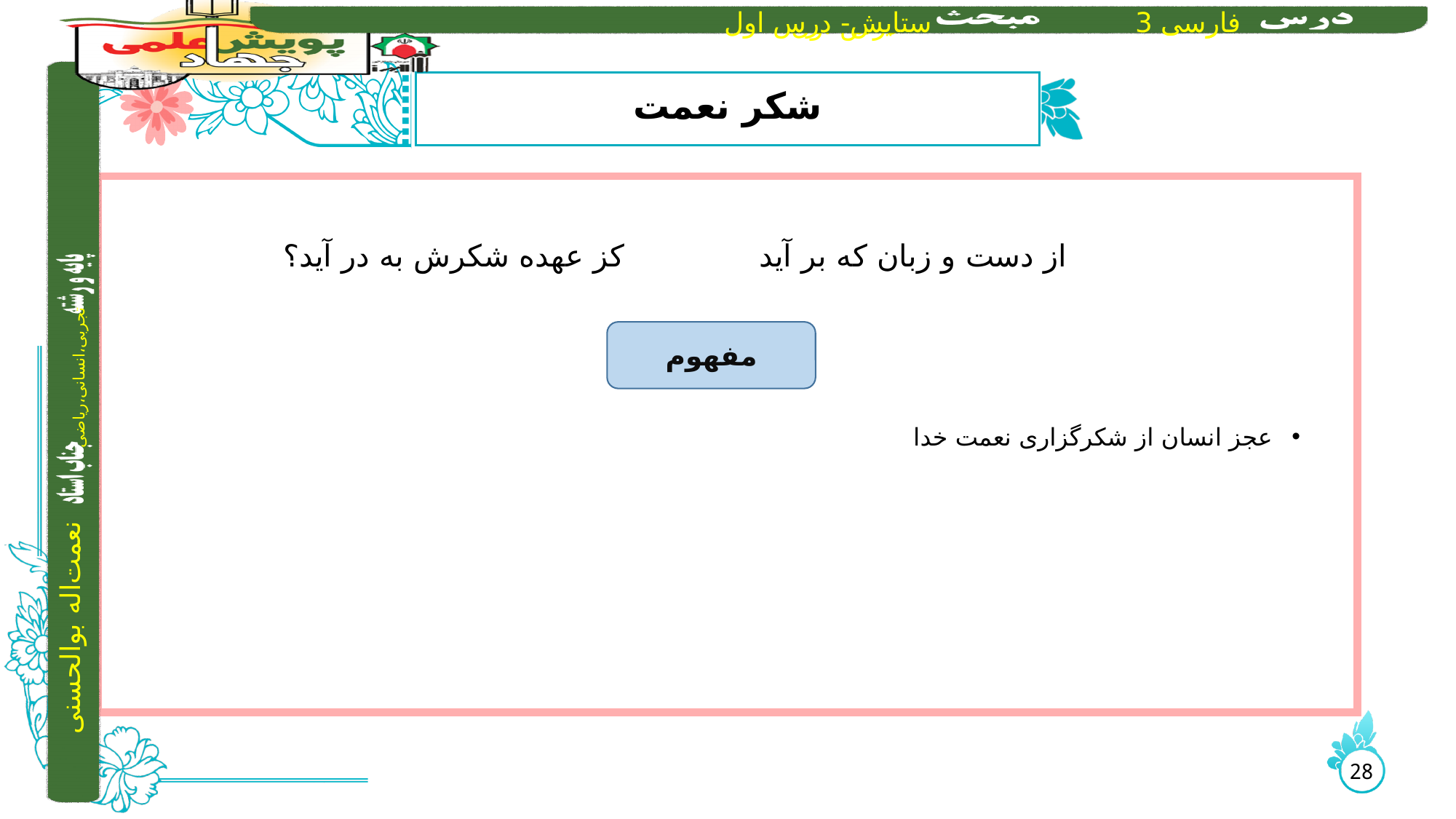

# شکر نعمت
 از دست و زبان که بر آید              کز عهده شکرش به در آید؟

عجز انسان از شکرگزاری نعمت خدا